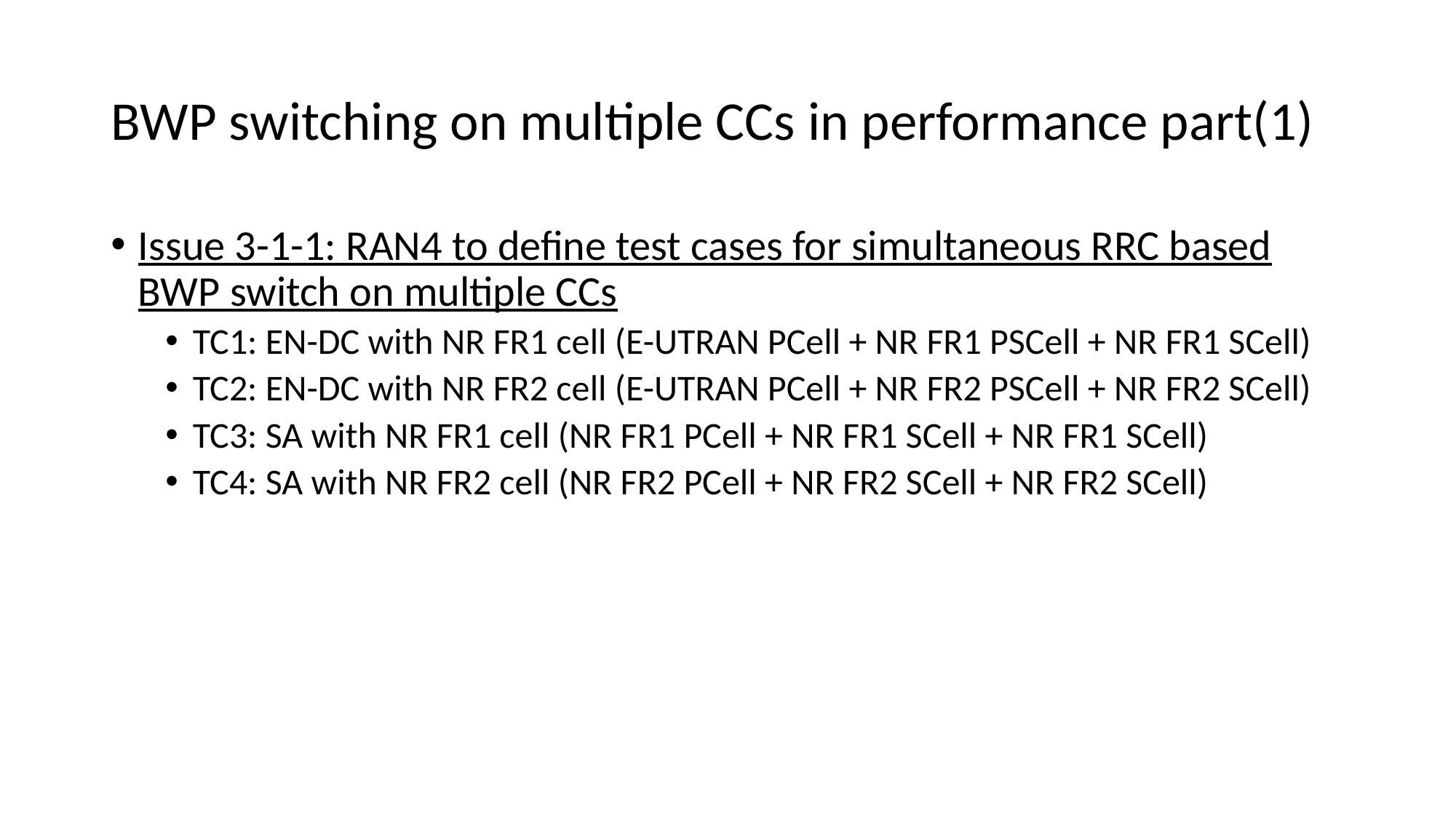

# BWP switching on multiple CCs in performance part(1)
Issue 3-1-1: RAN4 to define test cases for simultaneous RRC based BWP switch on multiple CCs
TC1: EN-DC with NR FR1 cell (E-UTRAN PCell + NR FR1 PSCell + NR FR1 SCell)
TC2: EN-DC with NR FR2 cell (E-UTRAN PCell + NR FR2 PSCell + NR FR2 SCell)
TC3: SA with NR FR1 cell (NR FR1 PCell + NR FR1 SCell + NR FR1 SCell)
TC4: SA with NR FR2 cell (NR FR2 PCell + NR FR2 SCell + NR FR2 SCell)